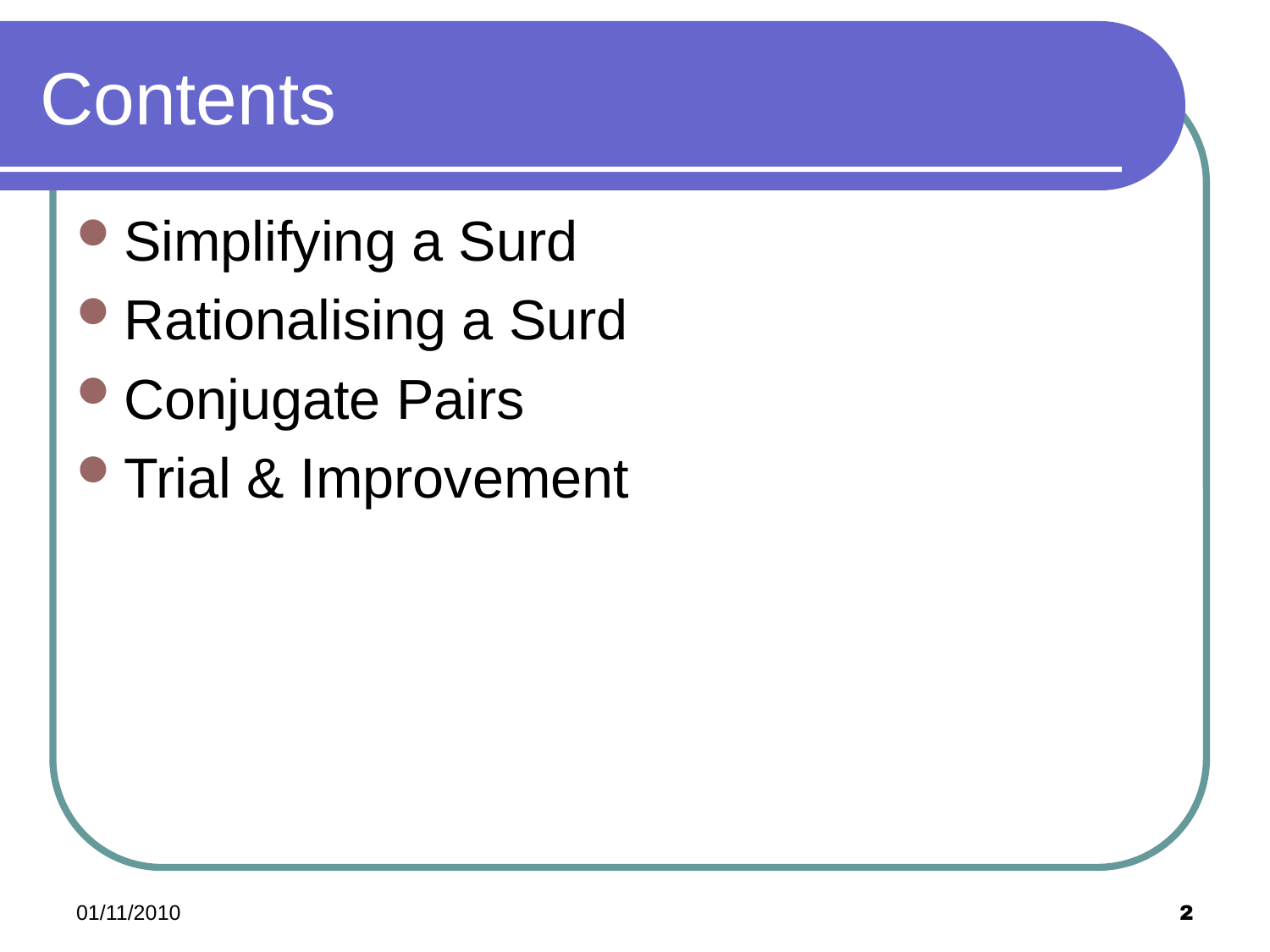

# Contents
Simplifying a Surd
Rationalising a Surd
Conjugate Pairs
Trial & Improvement
01/11/2010
2